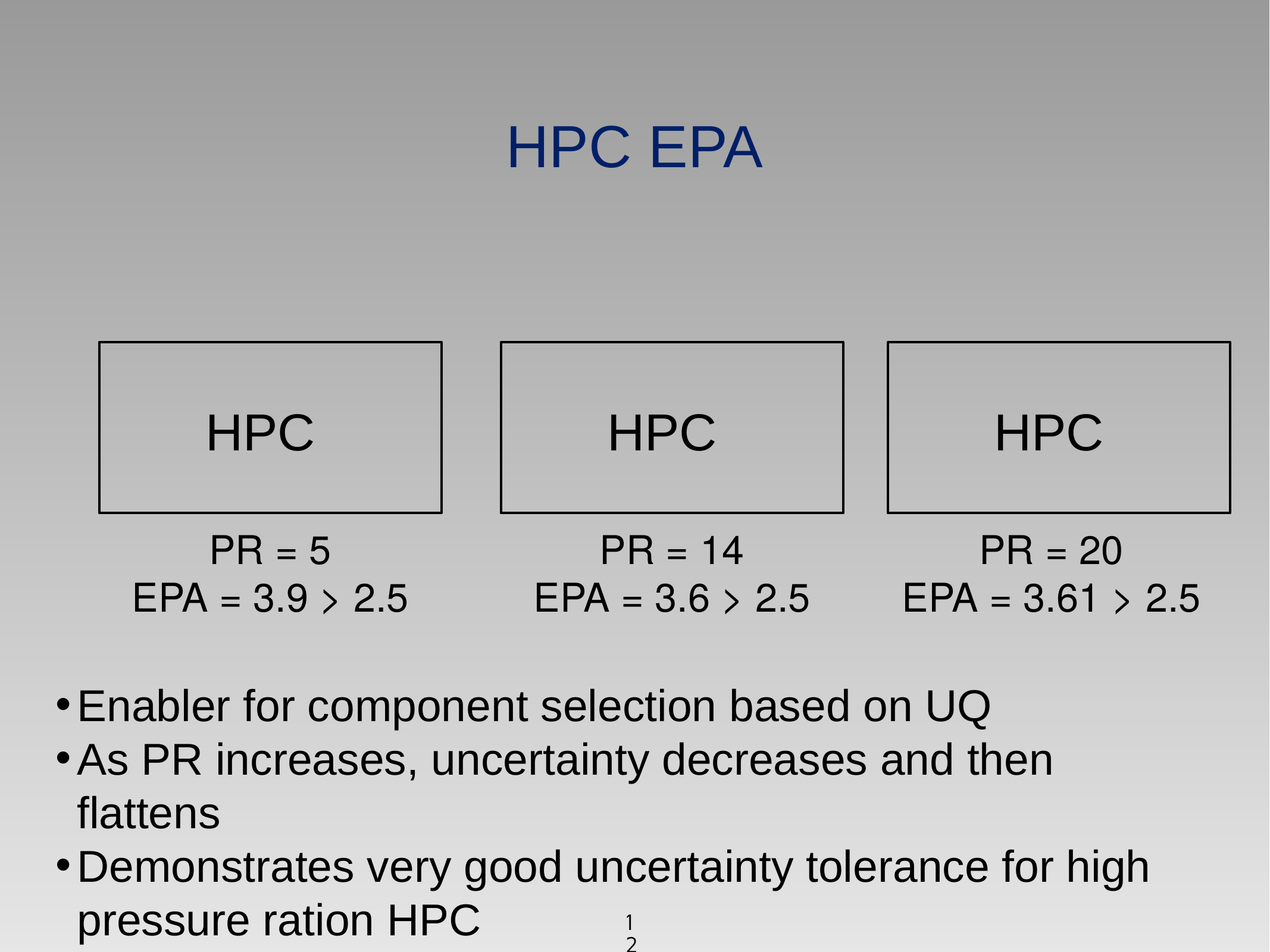

# HPC EPA

HPC
HPC
HPC
PR = 5
EPA = 3.9 > 2.5
PR = 14
EPA = 3.6 > 2.5
PR = 20
EPA = 3.61 > 2.5
Enabler for component selection based on UQ
As PR increases, uncertainty decreases and then flattens
Demonstrates very good uncertainty tolerance for high pressure ration HPC
12